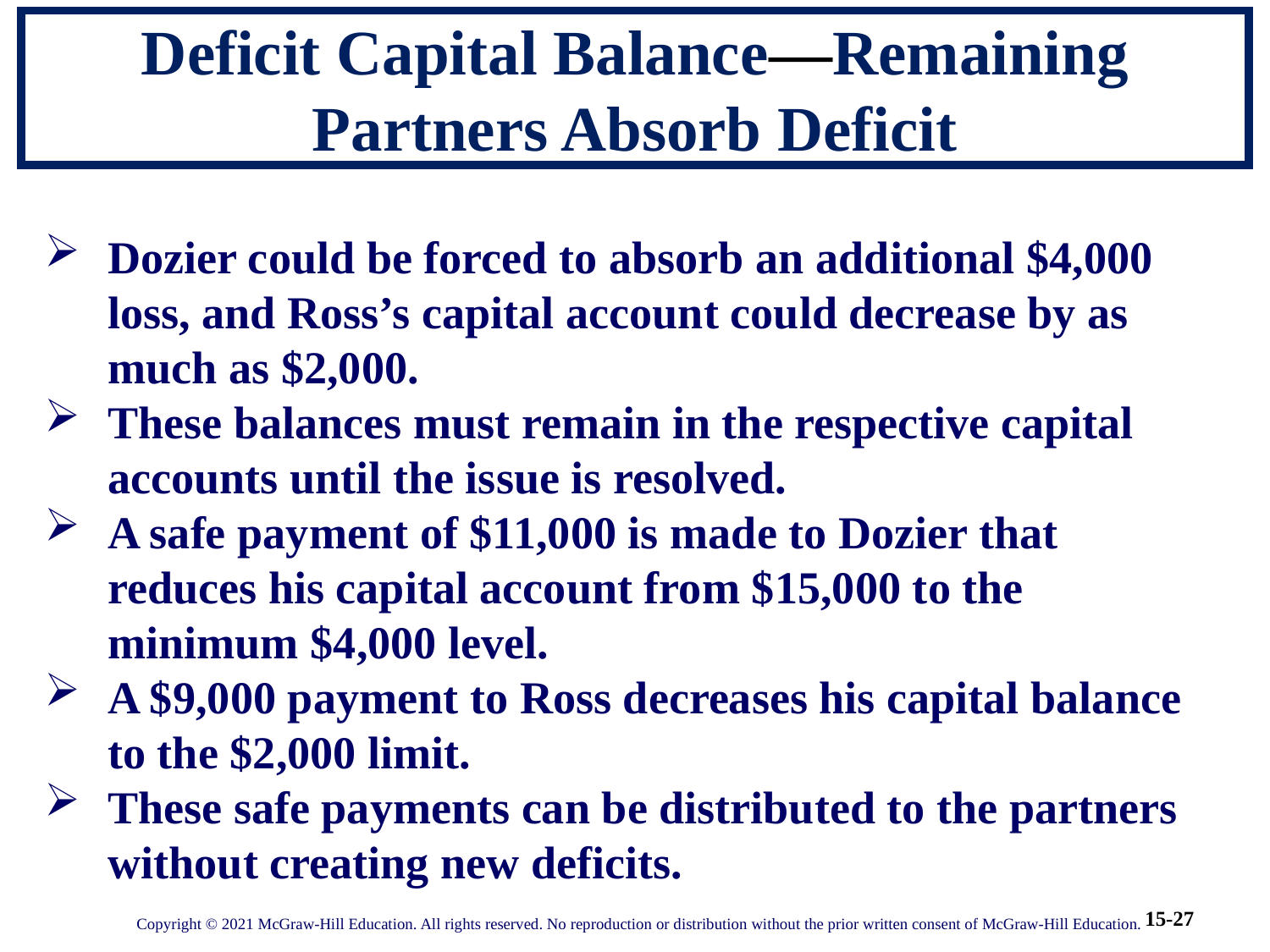

# Deficit Capital Balance—Remaining Partners Absorb Deficit
Dozier could be forced to absorb an additional $4,000 loss, and Ross’s capital account could decrease by as much as $2,000.
These balances must remain in the respective capital accounts until the issue is resolved.
A safe payment of $11,000 is made to Dozier that reduces his capital account from $15,000 to the minimum $4,000 level.
A $9,000 payment to Ross decreases his capital balance to the $2,000 limit.
These safe payments can be distributed to the partners without creating new deficits.

Copyright © 2021 McGraw-Hill Education. All rights reserved. No reproduction or distribution without the prior written consent of McGraw-Hill Education.